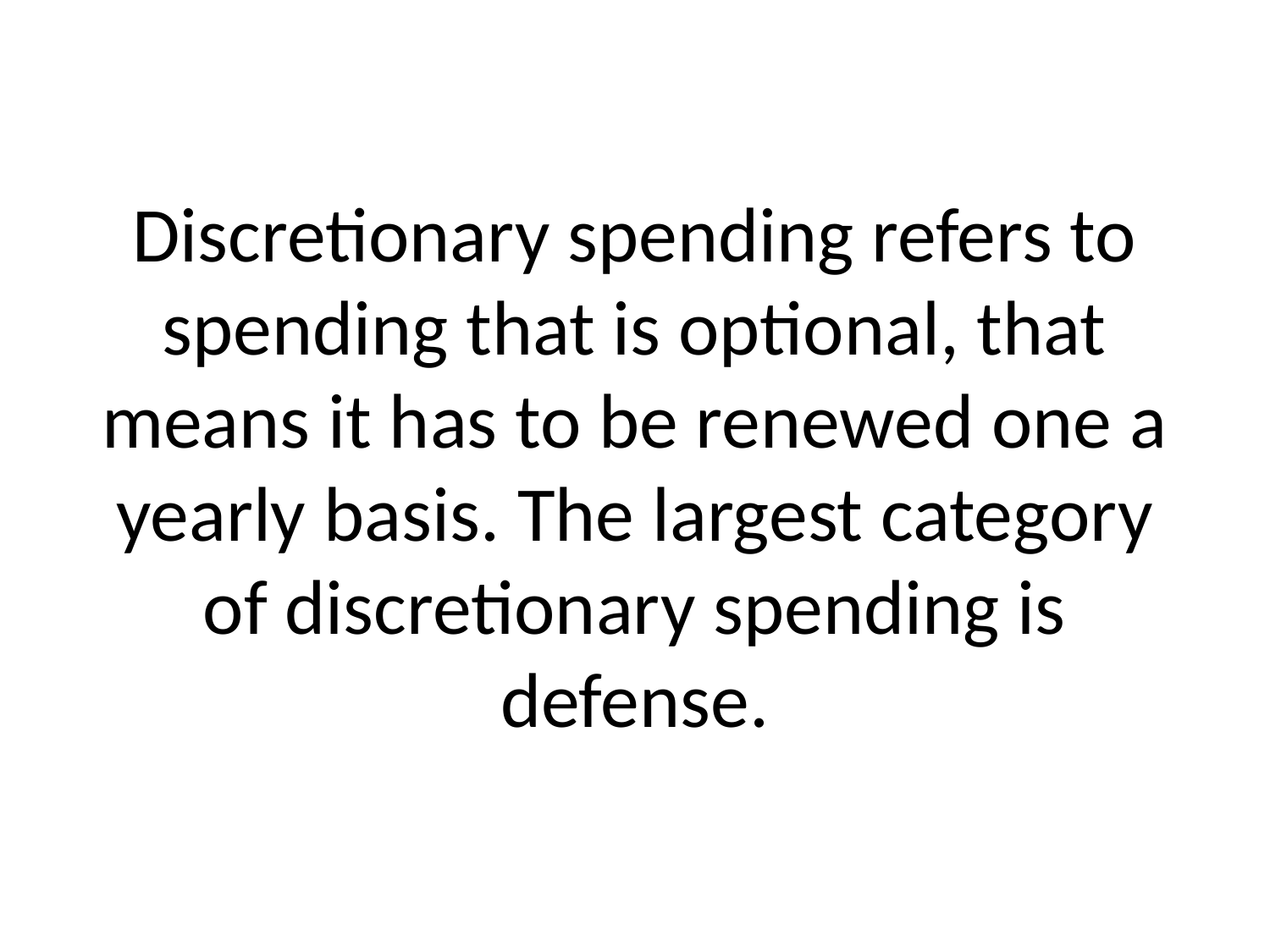

# Discretionary spending refers to spending that is optional, that means it has to be renewed one a yearly basis. The largest category of discretionary spending is defense.